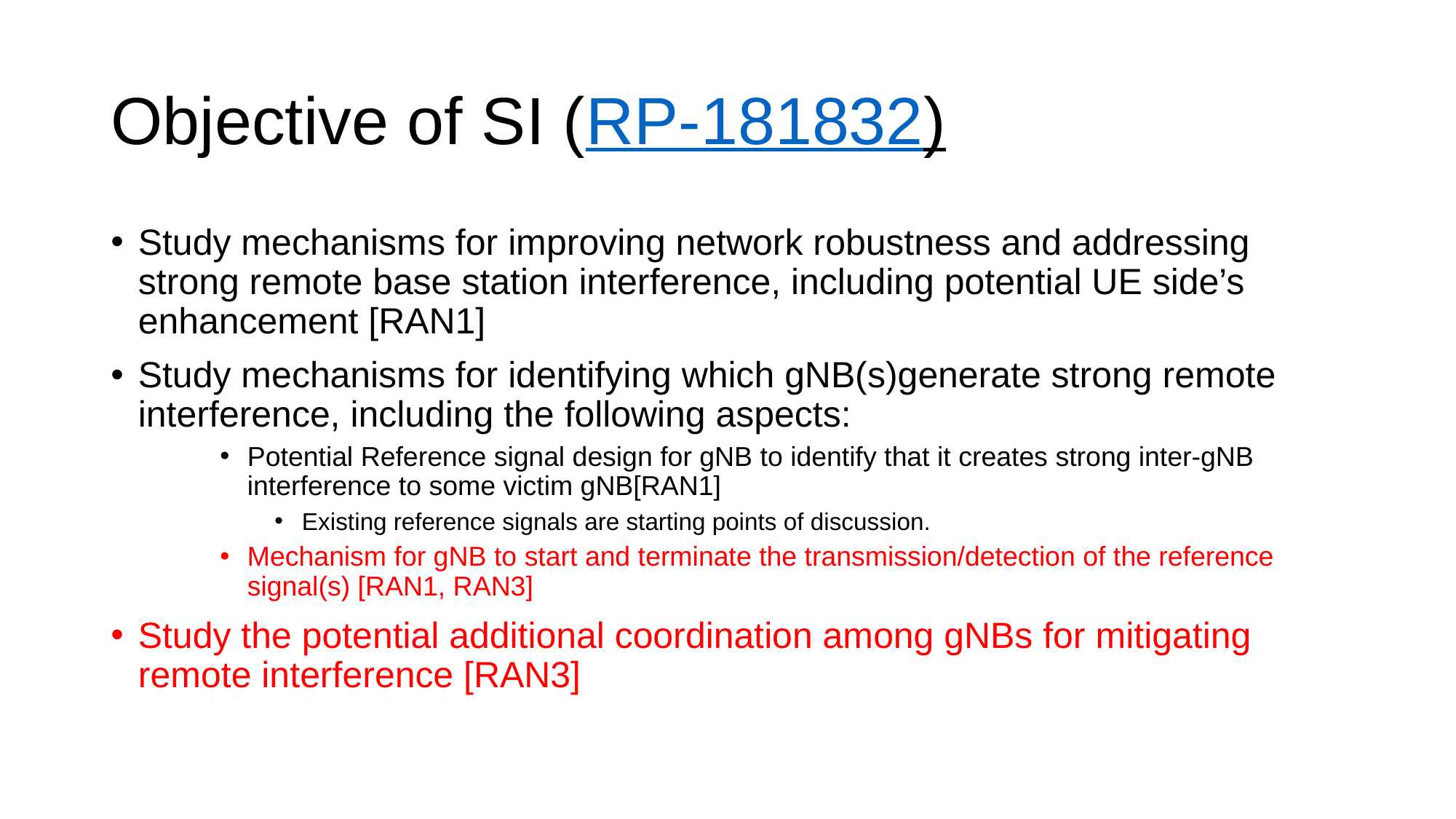

# Objective of SI (RP-181832)
Study mechanisms for improving network robustness and addressing strong remote base station interference, including potential UE side’s enhancement [RAN1]
Study mechanisms for identifying which gNB(s)generate strong remote interference, including the following aspects:
Potential Reference signal design for gNB to identify that it creates strong inter-gNB interference to some victim gNB[RAN1]
Existing reference signals are starting points of discussion.
Mechanism for gNB to start and terminate the transmission/detection of the reference signal(s) [RAN1, RAN3]
Study the potential additional coordination among gNBs for mitigating remote interference [RAN3]